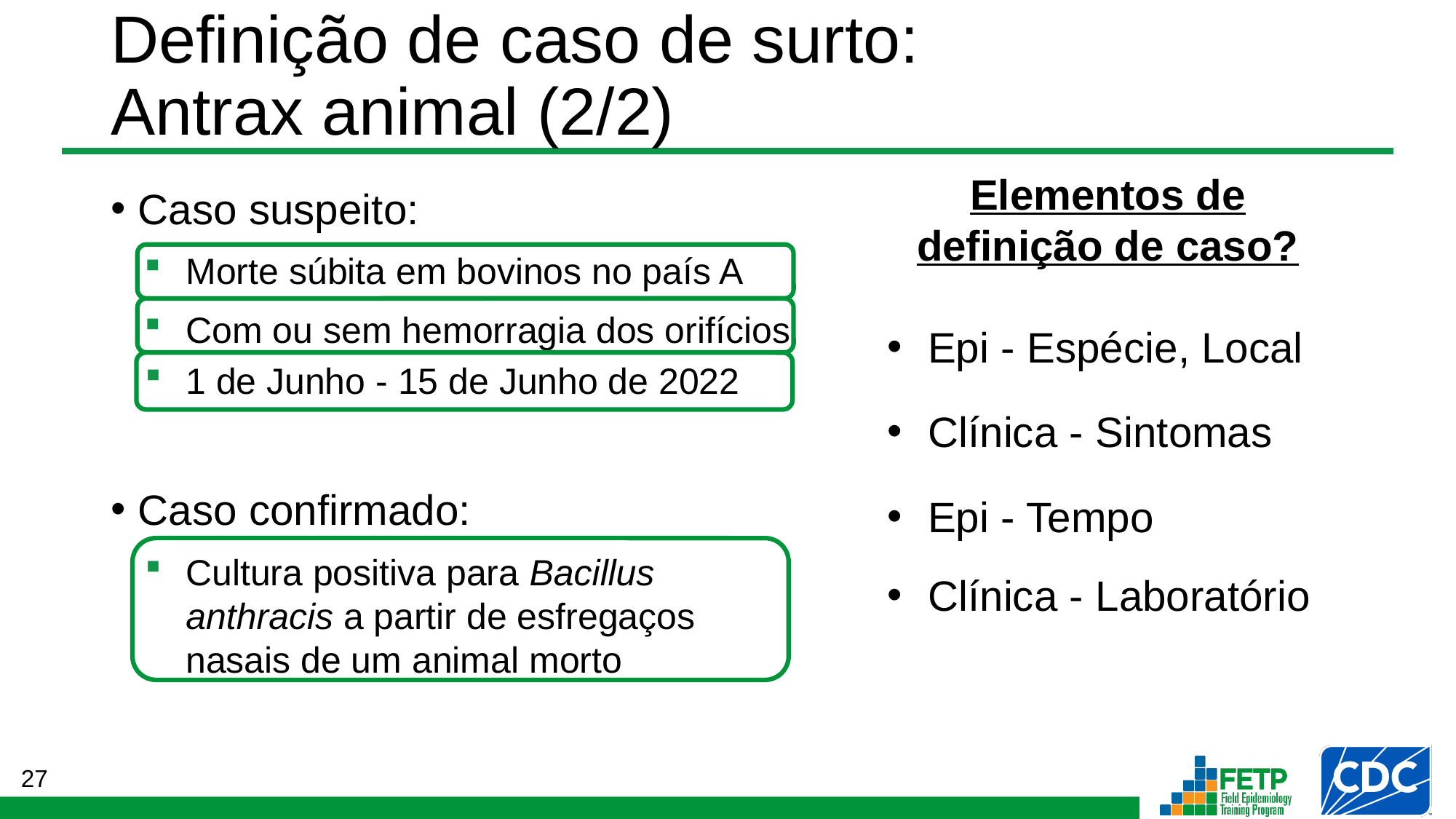

# Definição de caso de surto: Antrax animal (2/2)
Elementos de definição de caso?

Caso suspeito:
Morte súbita em bovinos no país A
Com ou sem hemorragia dos orifícios
1 de Junho - 15 de Junho de 2022

Caso confirmado:
Cultura positiva para Bacillus
anthracis a partir de esfregaços nasais de um animal morto

Epi - Espécie, Local

Clínica - Sintomas

Epi - Tempo

Clínica - Laboratório